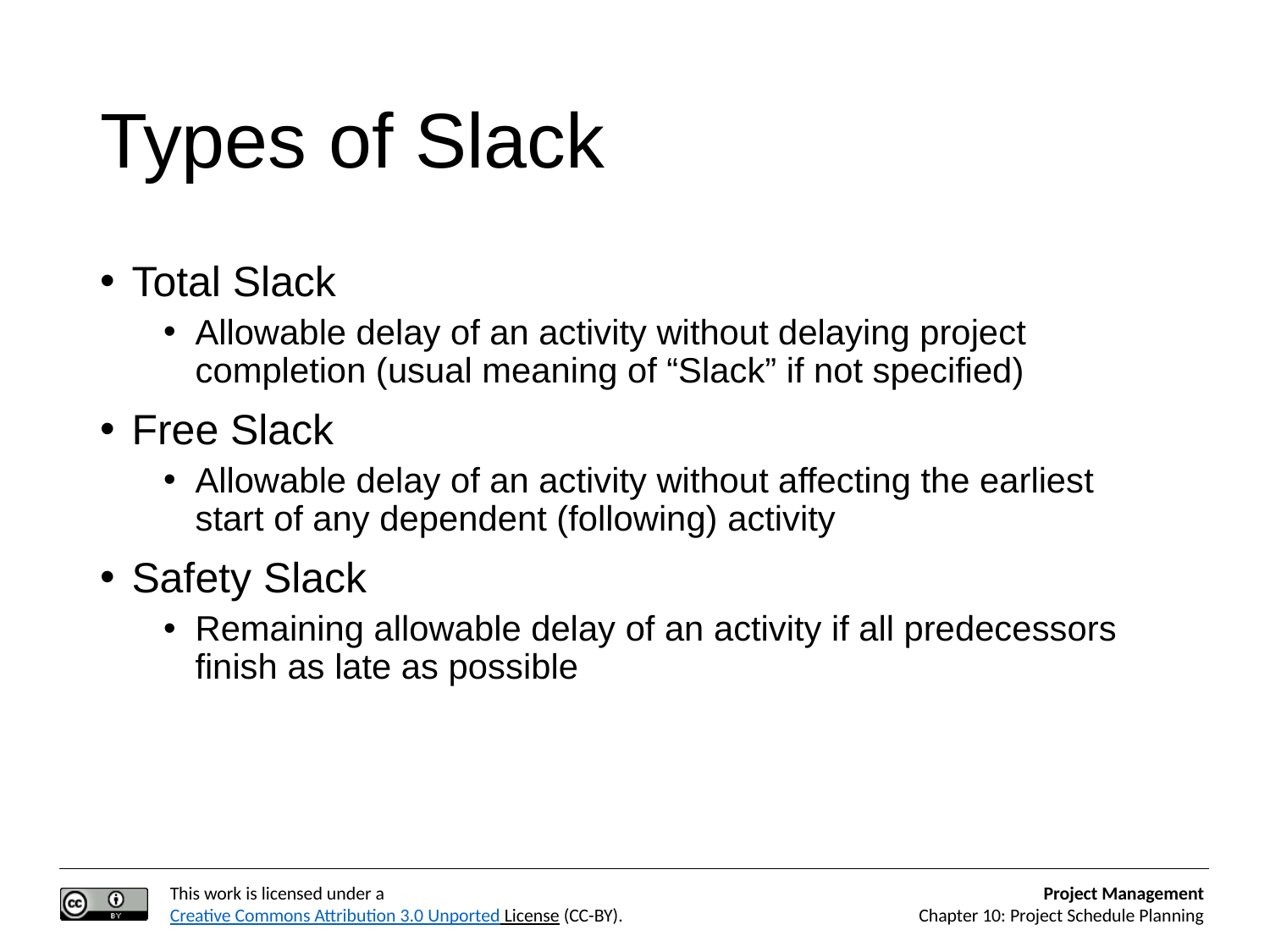

# Types of Slack
Total Slack
Allowable delay of an activity without delaying project completion (usual meaning of “Slack” if not specified)
Free Slack
Allowable delay of an activity without affecting the earliest start of any dependent (following) activity
Safety Slack
Remaining allowable delay of an activity if all predecessors finish as late as possible